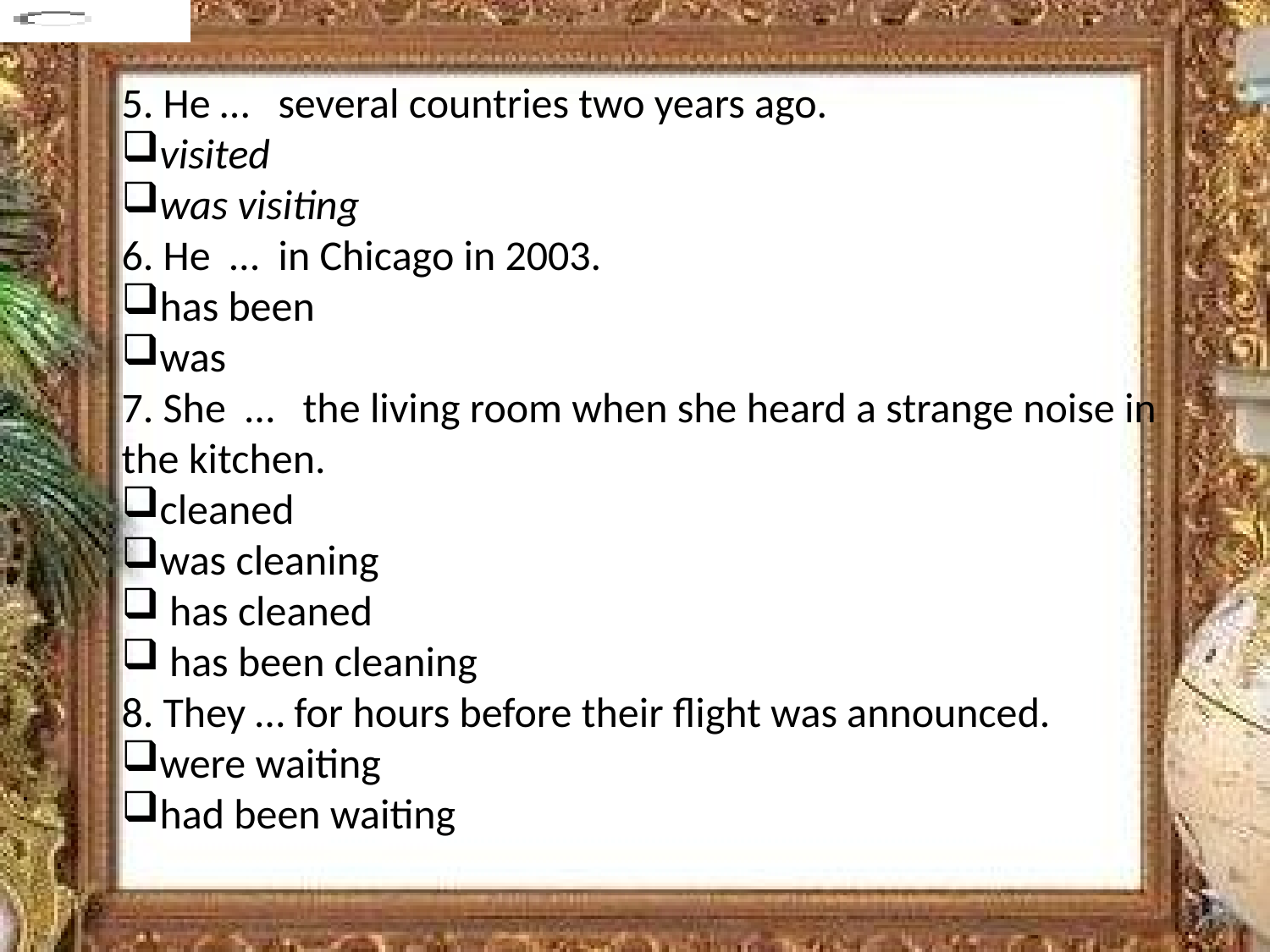

5. He …   several countries two years ago.
visited
was visiting
6. He  …  in Chicago in 2003.
has been
was
7. She  …   the living room when she heard a strange noise in the kitchen.
cleaned
was cleaning
 has cleaned
 has been cleaning
8. They … for hours before their flight was announced.
were waiting
had been waiting